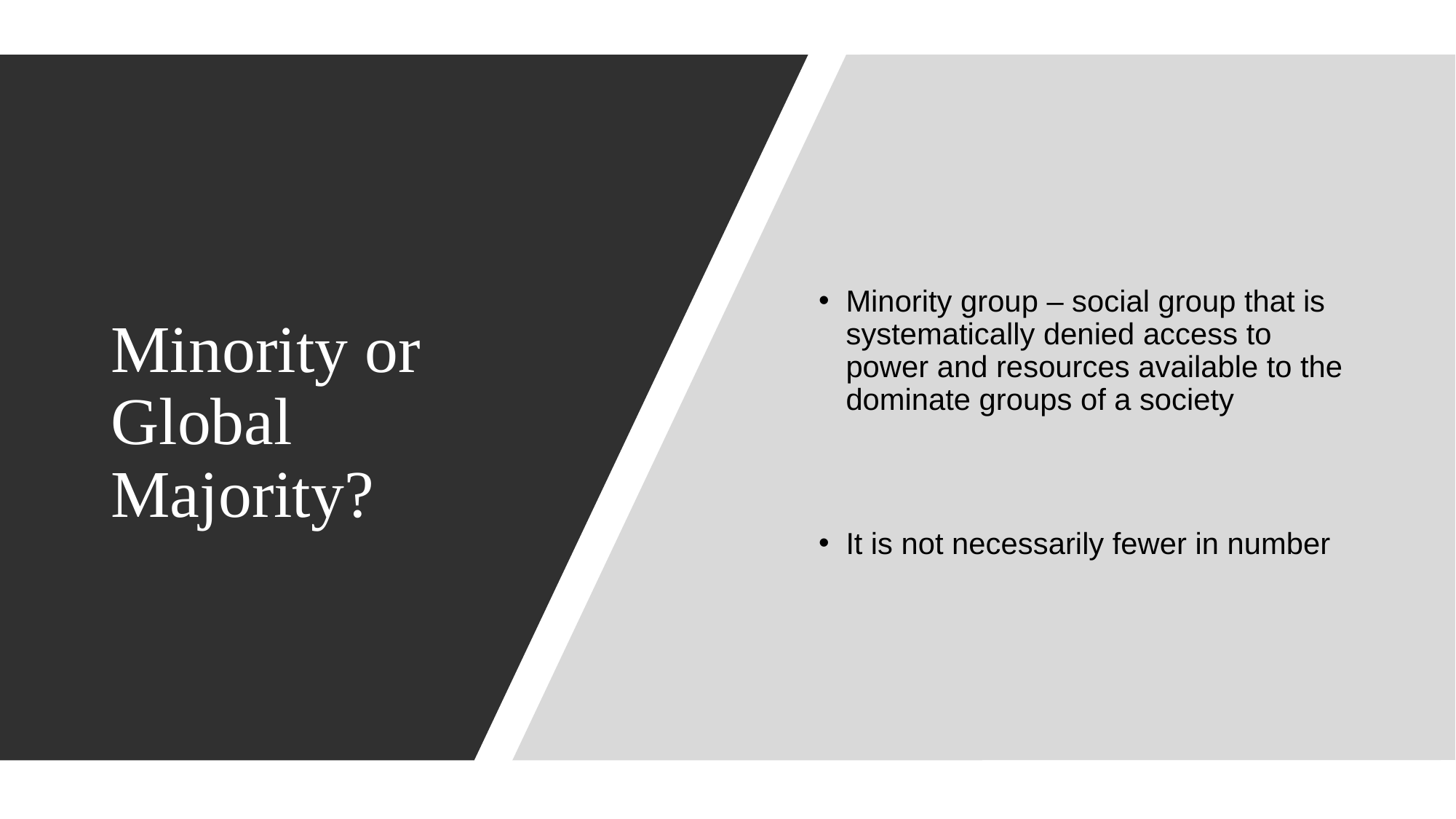

Minority group – social group that is systematically denied access to power and resources available to the dominate groups of a society

It is not necessarily fewer in number
# Minority or Global Majority?